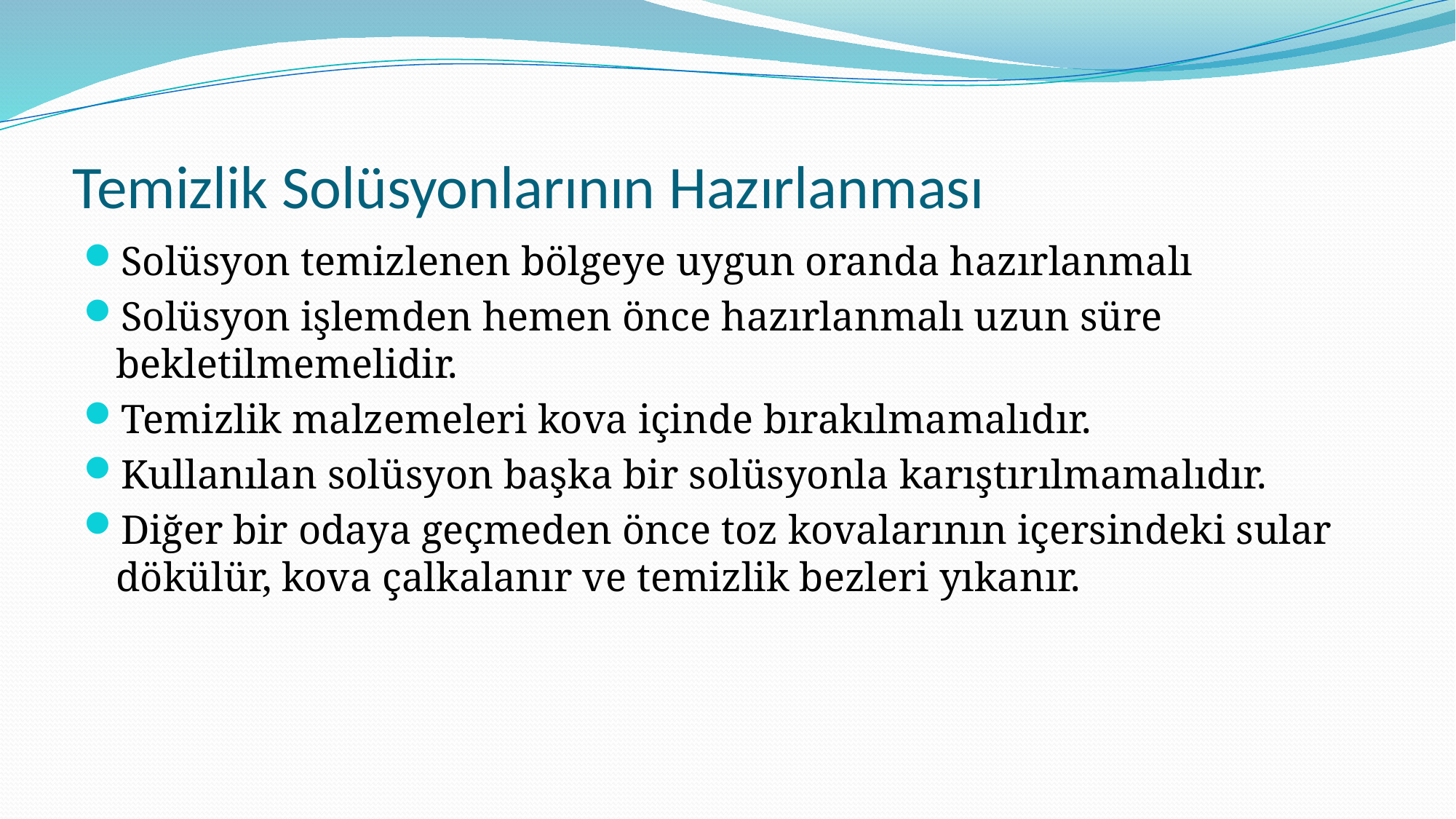

# Temizlik Solüsyonlarının Hazırlanması
Solüsyon temizlenen bölgeye uygun oranda hazırlanmalı
Solüsyon işlemden hemen önce hazırlanmalı uzun süre bekletilmemelidir.
Temizlik malzemeleri kova içinde bırakılmamalıdır.
Kullanılan solüsyon başka bir solüsyonla karıştırılmamalıdır.
Diğer bir odaya geçmeden önce toz kovalarının içersindeki sular dökülür, kova çalkalanır ve temizlik bezleri yıkanır.